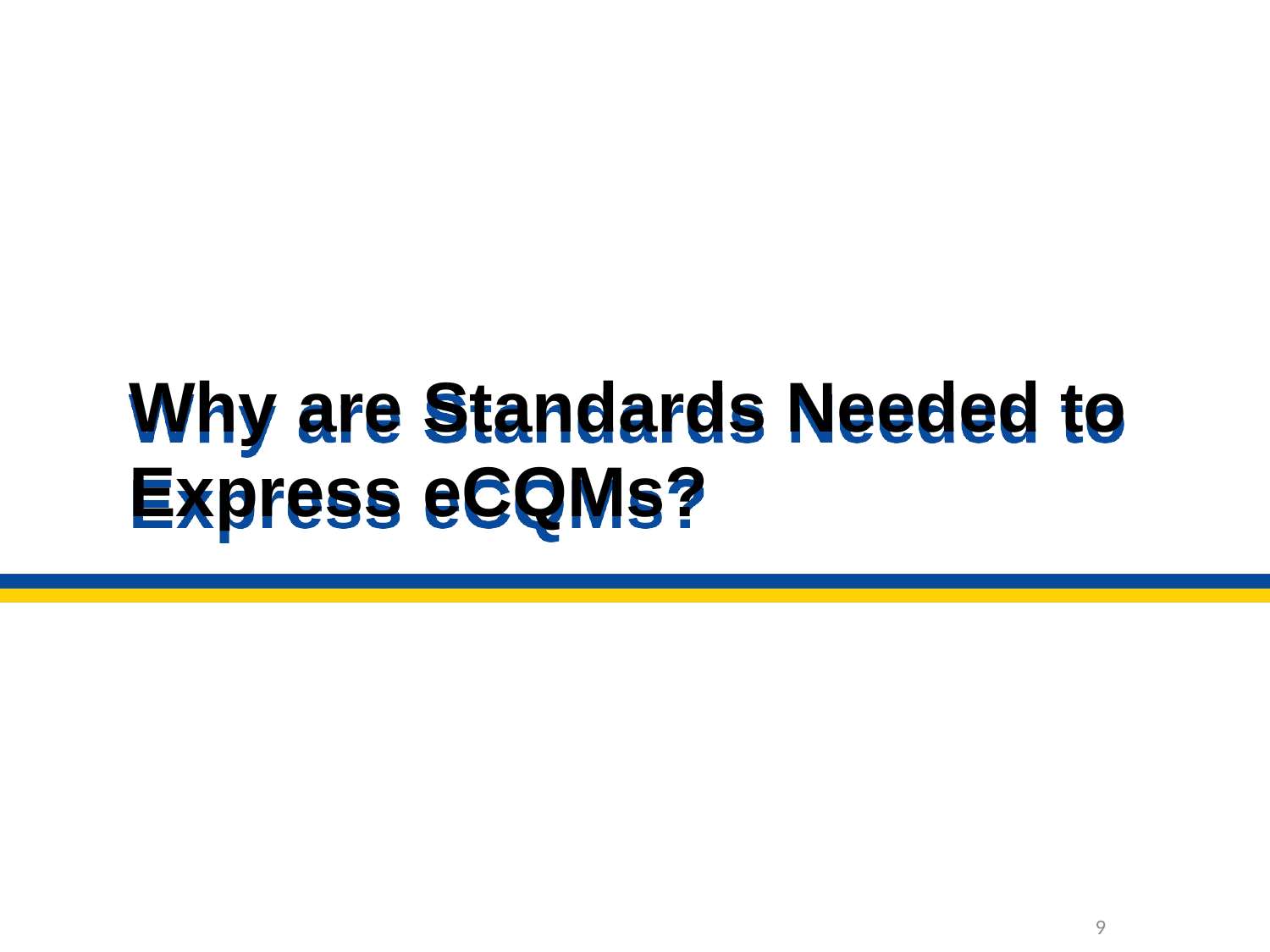

# Why are Standards Needed to Express eCQMs?
9